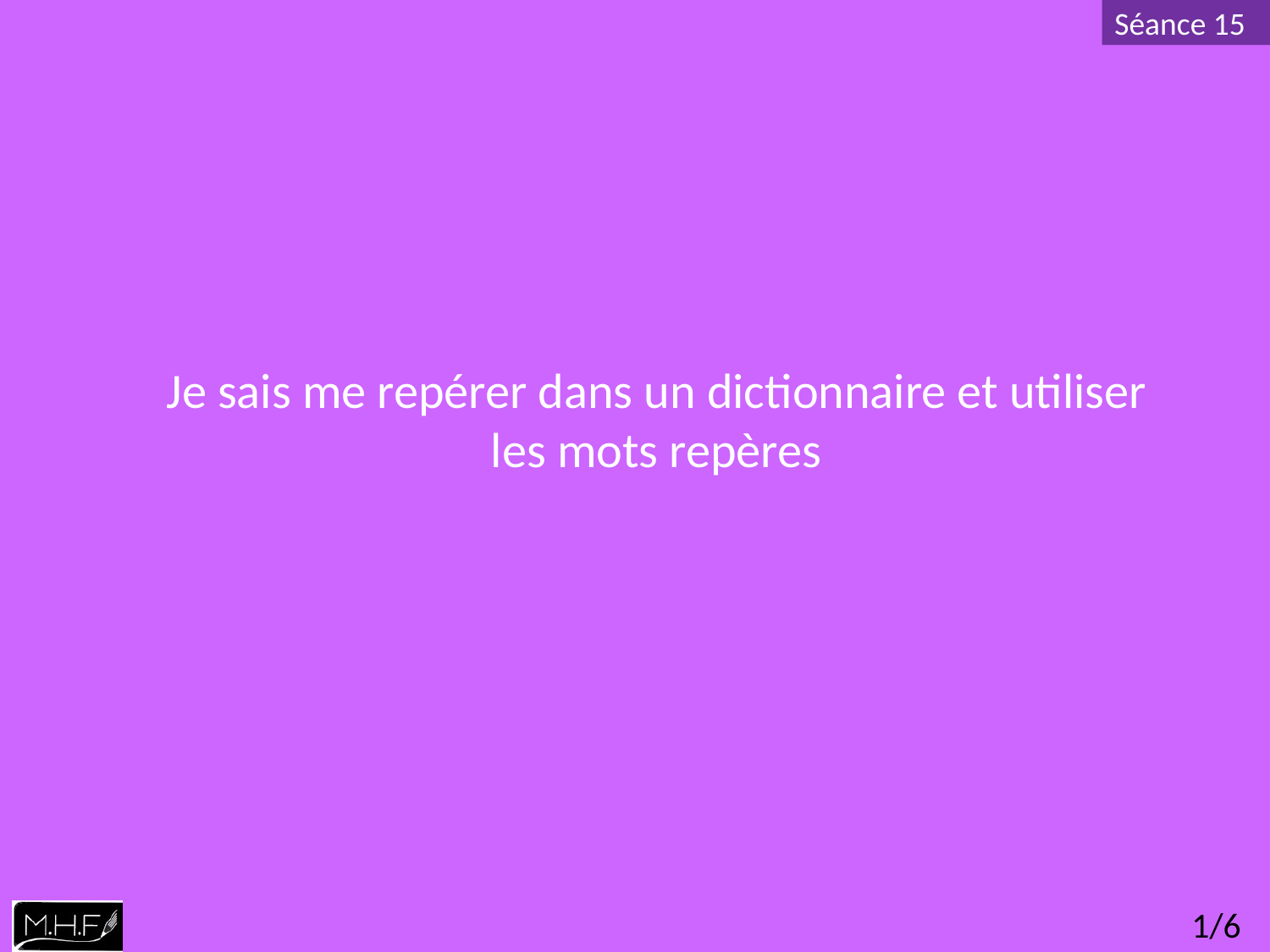

Je sais me repérer dans un dictionnaire et utiliser les mots repères
1/6